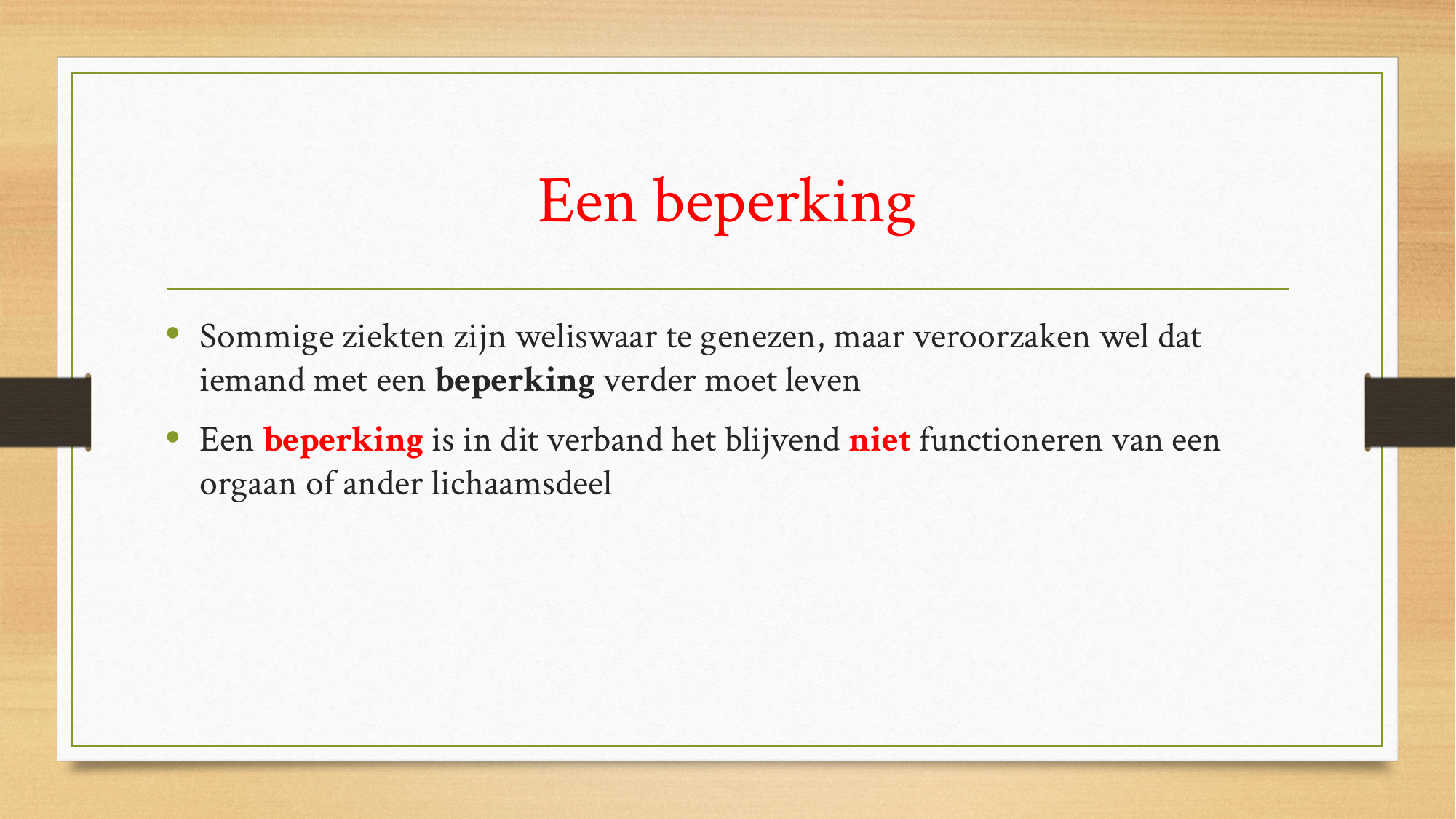

# Een beperking
Sommige ziekten zijn weliswaar te genezen, maar veroorzaken wel dat iemand met een beperking verder moet leven
Een beperking is in dit verband het blijvend niet functioneren van een orgaan of ander lichaamsdeel